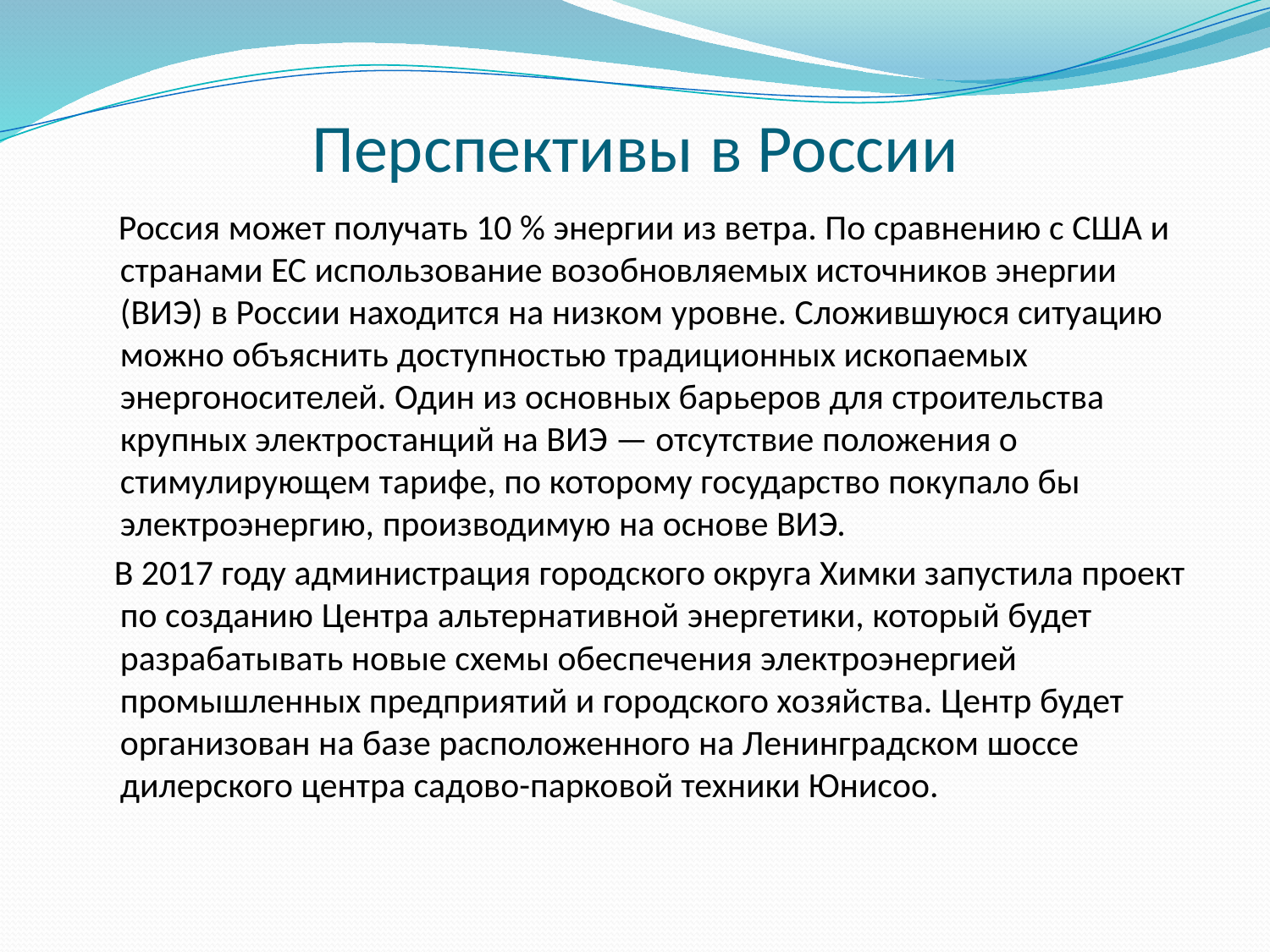

# Перспективы в России
    Россия может получать 10 % энергии из ветра. По сравнению с США и странами ЕС использование возобновляемых источников энергии (ВИЭ) в России находится на низком уровне. Сложившуюся ситуацию можно объяснить доступностью традиционных ископаемых энергоносителей. Один из основных барьеров для строительства крупных электростанций на ВИЭ — отсутствие положения о стимулирующем тарифе, по которому государство покупало бы электроэнергию, производимую на основе ВИЭ.
    В 2017 году администрация городского округа Химки запустила проект по созданию Центра альтернативной энергетики, который будет разрабатывать новые схемы обеспечения электроэнергией промышленных предприятий и городского хозяйства. Центр будет организован на базе расположенного на Ленинградском шоссе  дилерского центра садово-парковой техники Юнисоо.